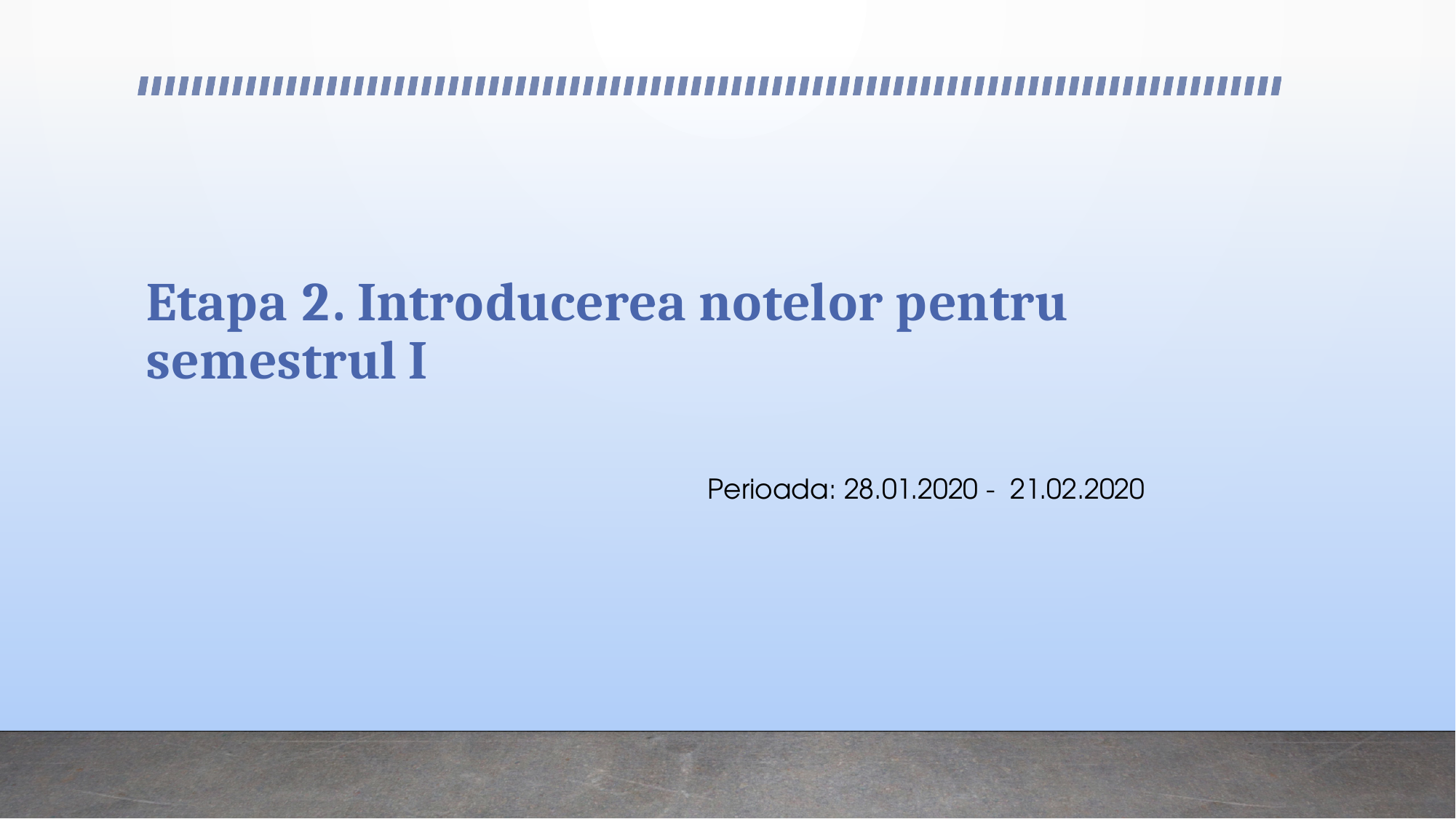

# Etapa 2. Introducerea notelor pentru semestrul I
Perioada: 28.01.2020 -  21.02.2020